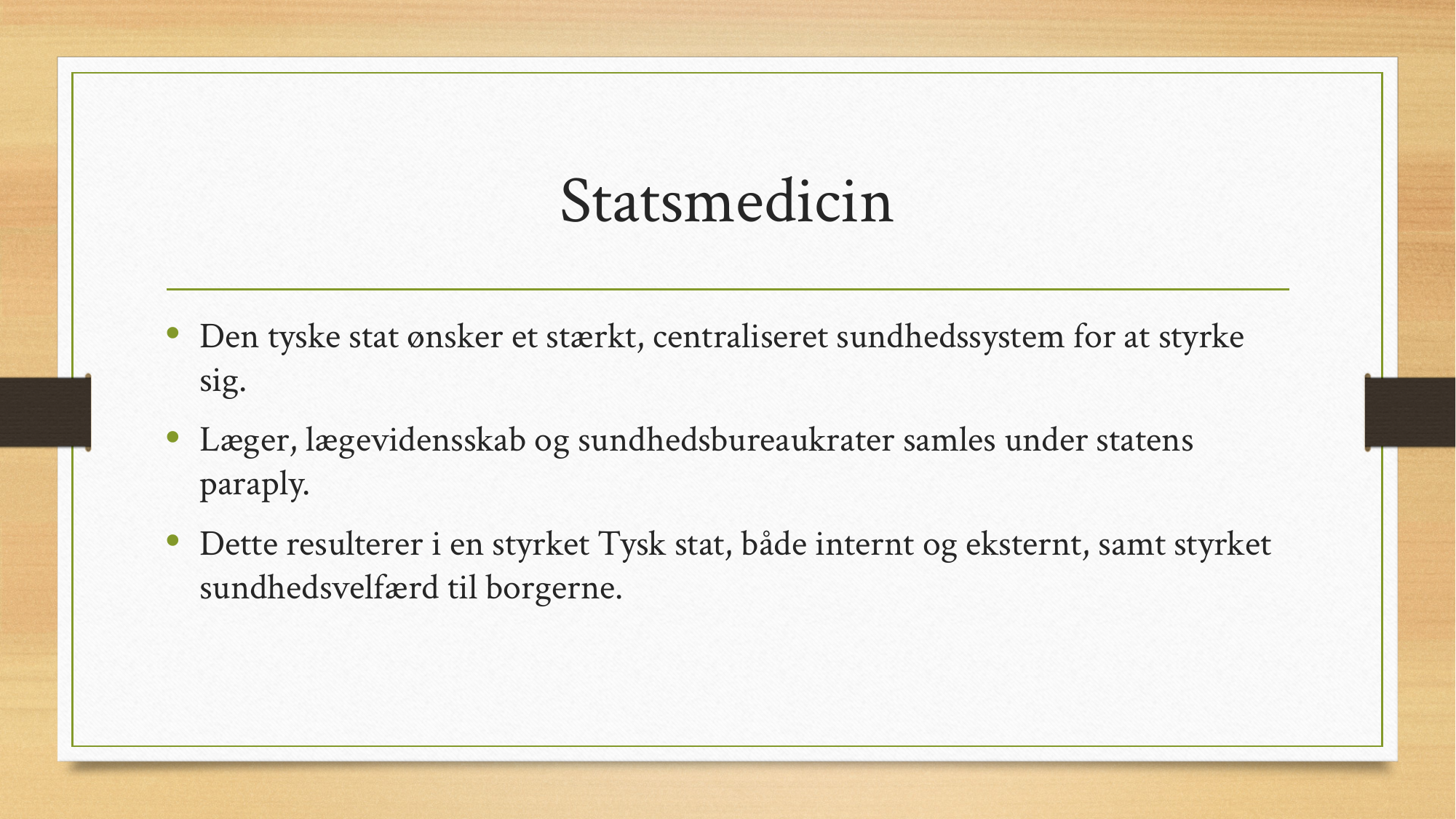

# Statsmedicin
Den tyske stat ønsker et stærkt, centraliseret sundhedssystem for at styrke sig.
Læger, lægevidensskab og sundhedsbureaukrater samles under statens paraply.
Dette resulterer i en styrket Tysk stat, både internt og eksternt, samt styrket sundhedsvelfærd til borgerne.